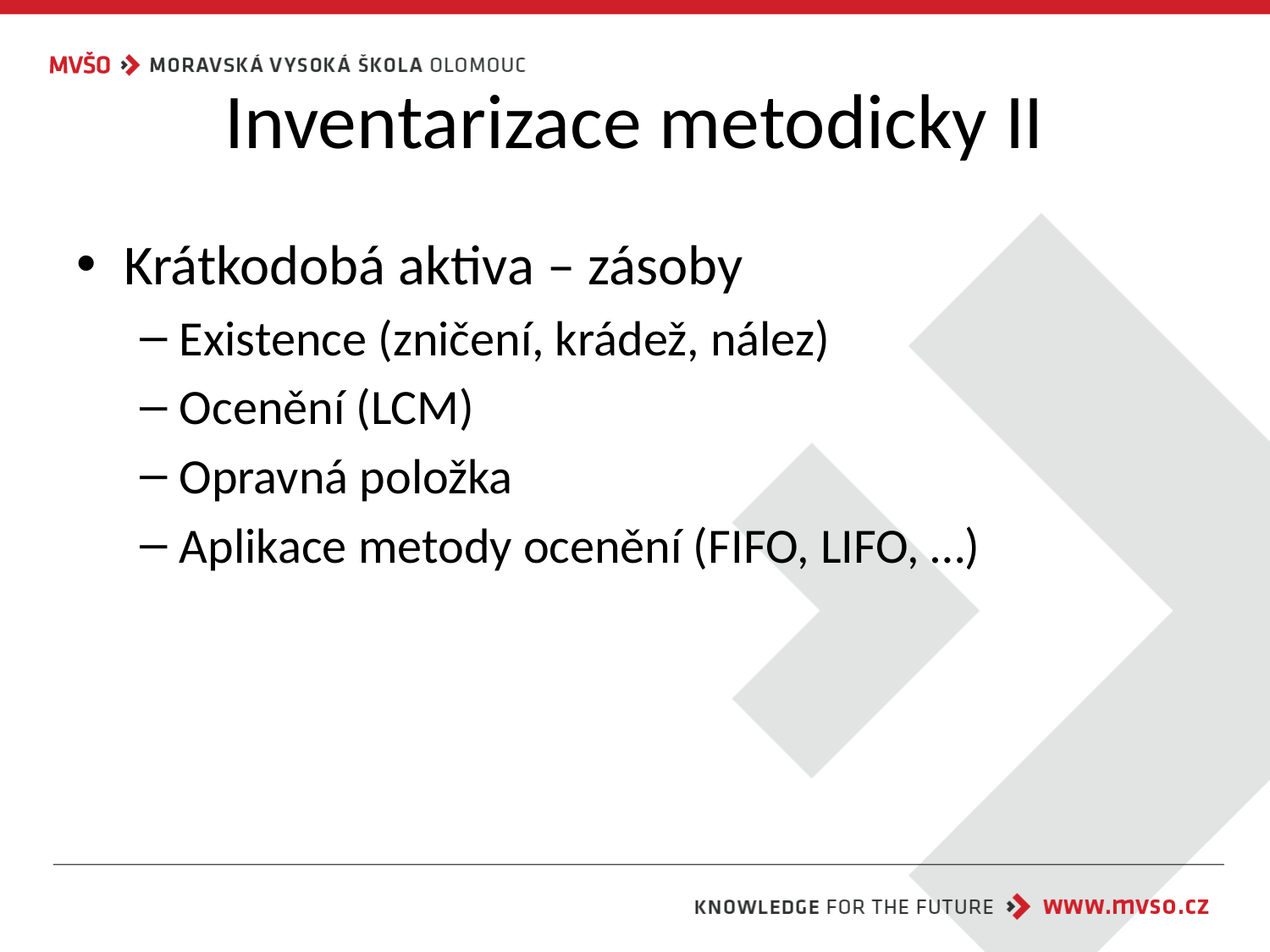

# Inventarizace metodicky II
Krátkodobá aktiva – zásoby
Existence (zničení, krádež, nález)
Ocenění (LCM)
Opravná položka
Aplikace metody ocenění (FIFO, LIFO, …)